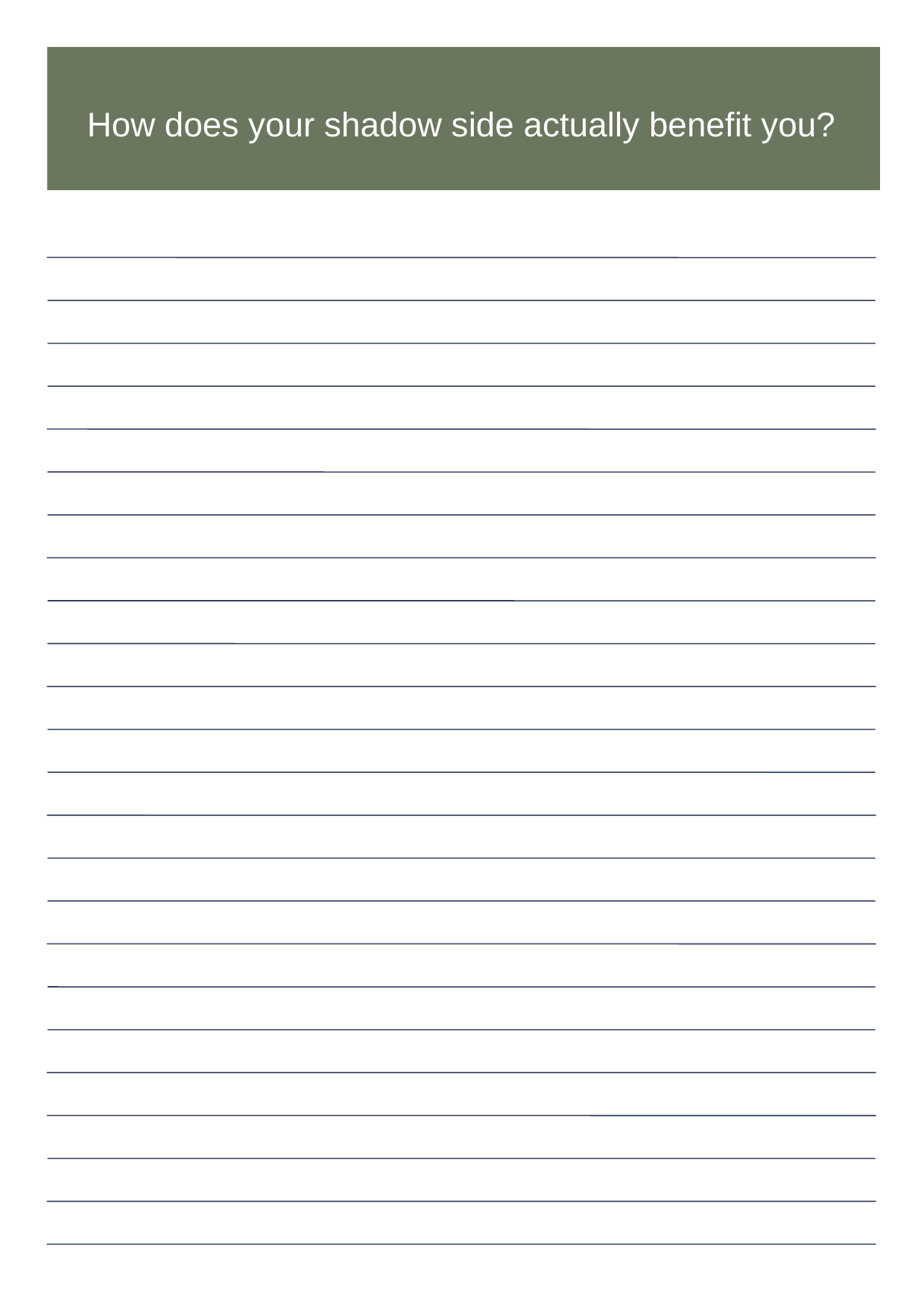

How does your shadow side actually benefit you?